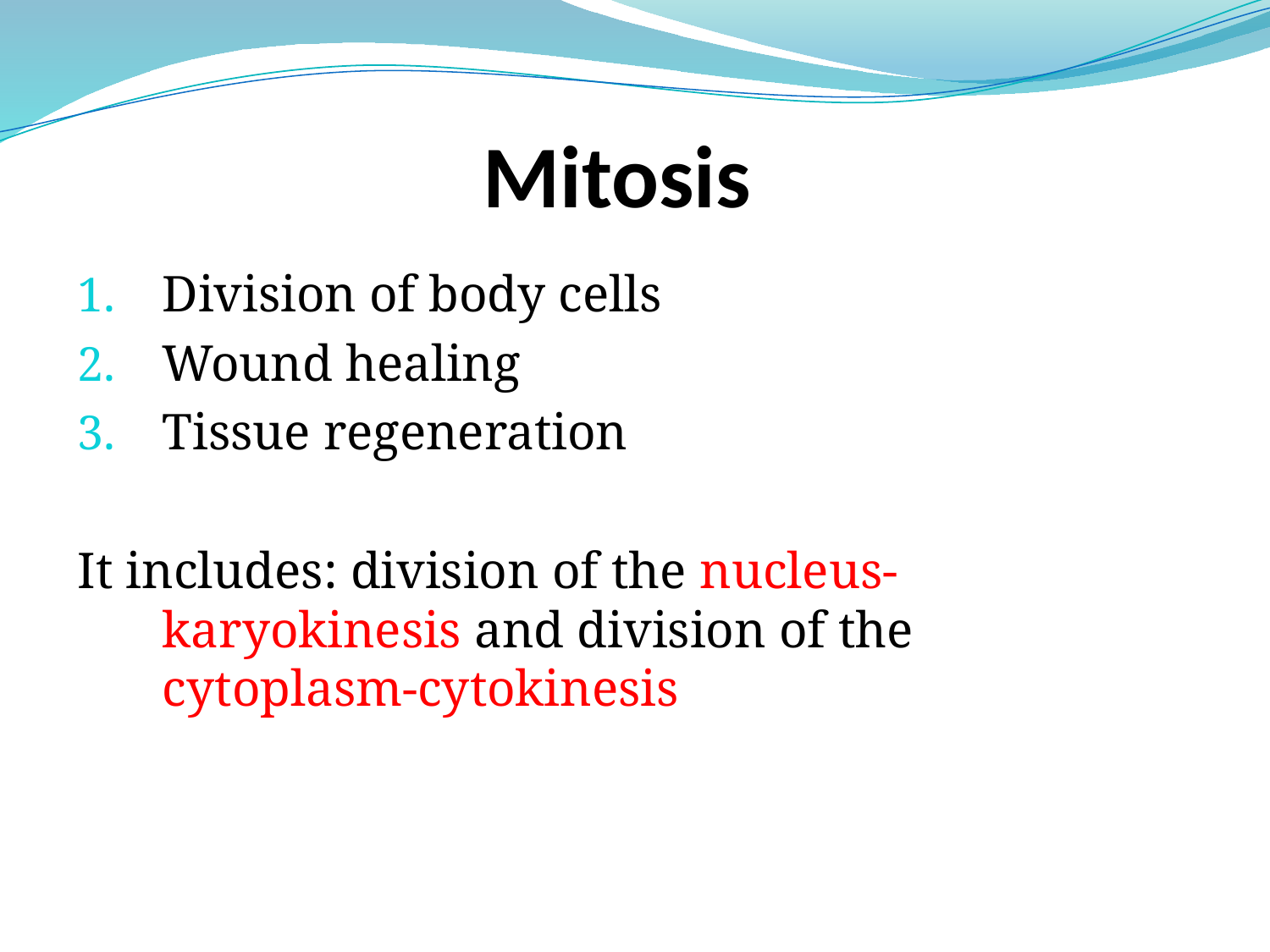

Mitosis
Division of body cells
Wound healing
Tissue regeneration

It includes: division of the nucleus-karyokinesis and division of the cytoplasm-cytokinesis